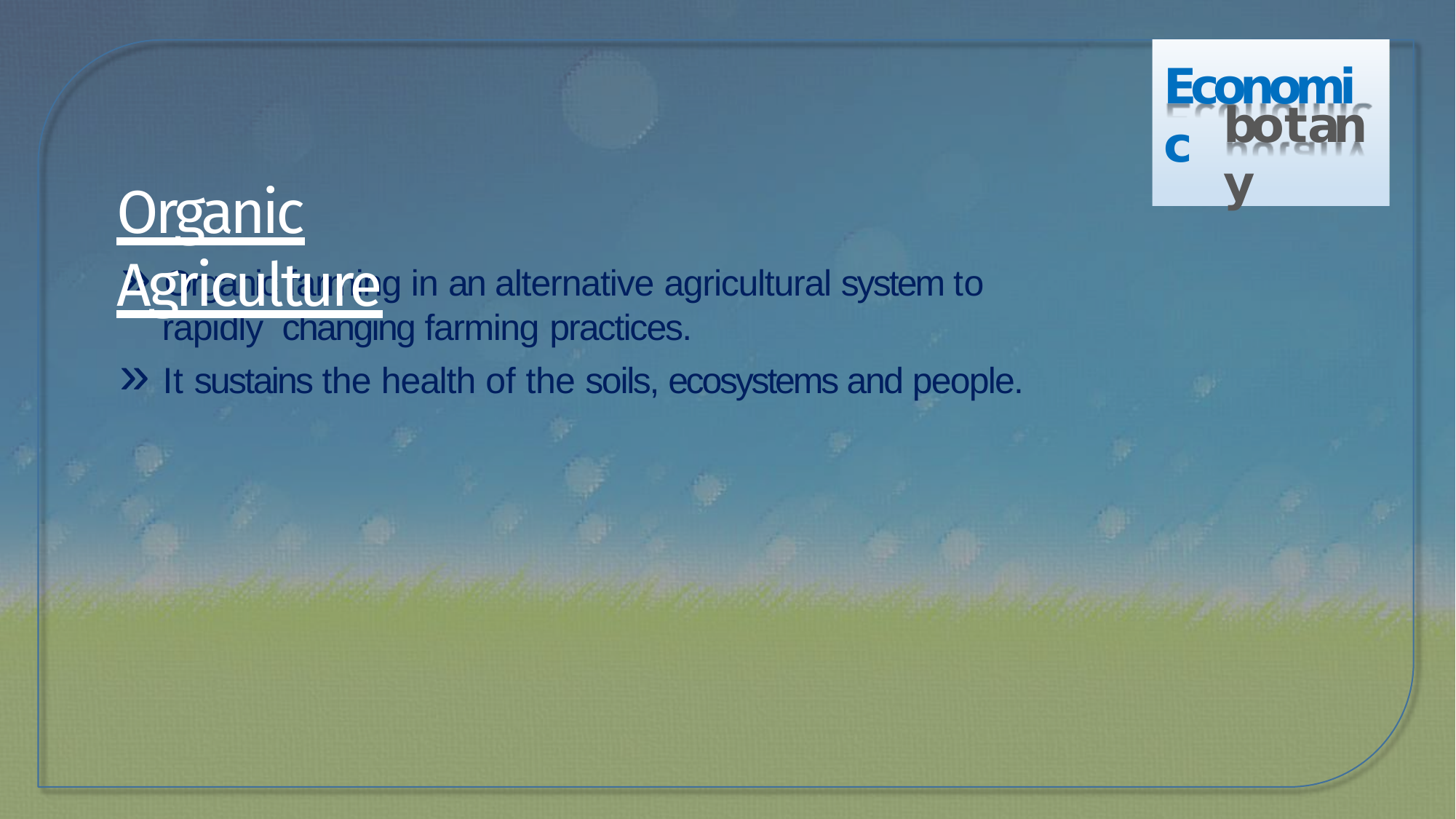

Economic
botany

# Organic Agriculture
» Organic farming in an alternative agricultural system to rapidly  changing farming practices.
» It sustains the health of the soils, ecosystems and people.